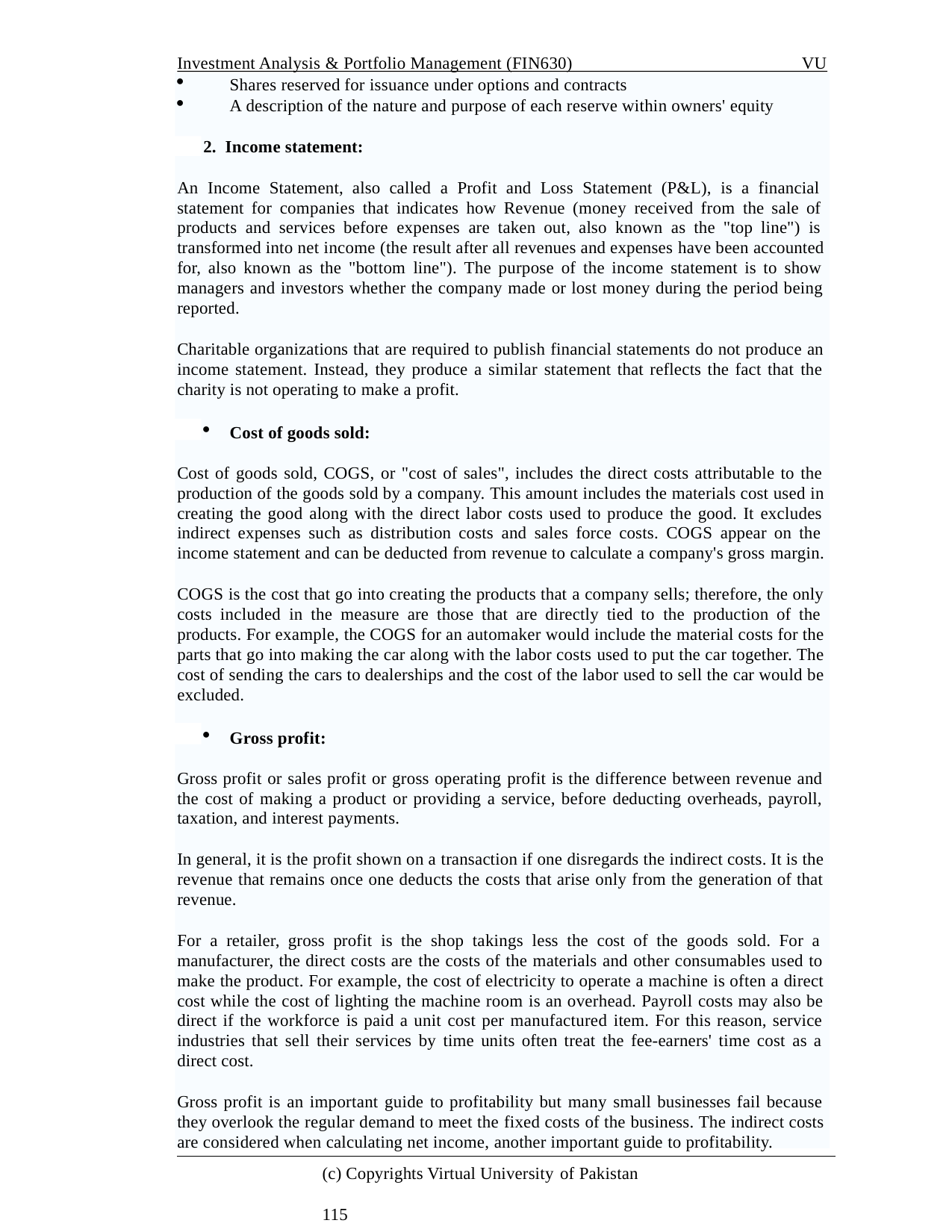

Investment Analysis & Portfolio Management (FIN630)
VU

Shares reserved for issuance under options and contracts
A description of the nature and purpose of each reserve within owners' equity

2. Income statement:

An Income Statement, also called a Profit and Loss Statement (P&L), is a financial  statement for companies that indicates how Revenue (money received from the sale of  products and services before expenses are taken out, also known as the "top line") is  transformed into net income (the result after all revenues and expenses have been accounted  for, also known as the "bottom line"). The purpose of the income statement is to show  managers and investors whether the company made or lost money during the period being  reported.

Charitable organizations that are required to publish financial statements do not produce an  income statement. Instead, they produce a similar statement that reflects the fact that the  charity is not operating to make a profit.

Cost of goods sold:

Cost of goods sold, COGS, or "cost of sales", includes the direct costs attributable to the  production of the goods sold by a company. This amount includes the materials cost used in  creating the good along with the direct labor costs used to produce the good. It excludes  indirect expenses such as distribution costs and sales force costs. COGS appear on the  income statement and can be deducted from revenue to calculate a company's gross margin.

COGS is the cost that go into creating the products that a company sells; therefore, the only  costs included in the measure are those that are directly tied to the production of the  products. For example, the COGS for an automaker would include the material costs for the  parts that go into making the car along with the labor costs used to put the car together. The  cost of sending the cars to dealerships and the cost of the labor used to sell the car would be  excluded.

Gross profit:

Gross profit or sales profit or gross operating profit is the difference between revenue and  the cost of making a product or providing a service, before deducting overheads, payroll,  taxation, and interest payments.

In general, it is the profit shown on a transaction if one disregards the indirect costs. It is the  revenue that remains once one deducts the costs that arise only from the generation of that  revenue.

For a retailer, gross profit is the shop takings less the cost of the goods sold. For a  manufacturer, the direct costs are the costs of the materials and other consumables used to  make the product. For example, the cost of electricity to operate a machine is often a direct  cost while the cost of lighting the machine room is an overhead. Payroll costs may also be  direct if the workforce is paid a unit cost per manufactured item. For this reason, service  industries that sell their services by time units often treat the fee-earners' time cost as a  direct cost.

Gross profit is an important guide to profitability but many small businesses fail because  they overlook the regular demand to meet the fixed costs of the business. The indirect costs  are considered when calculating net income, another important guide to profitability.
(c) Copyrights Virtual University of Pakistan	115